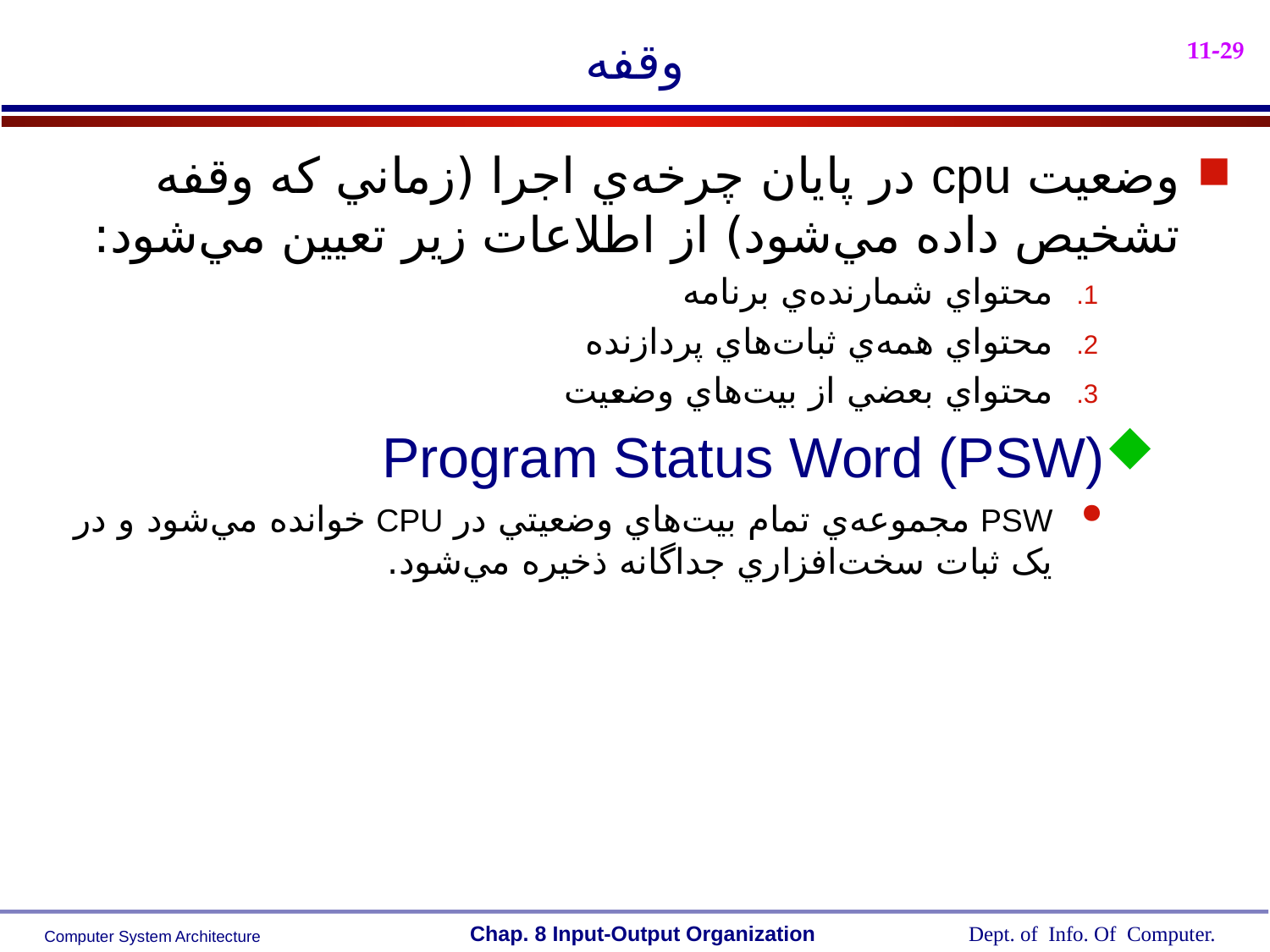

# وقفه
وضعيت cpu در پايان چرخه‌ي اجرا (زماني که وقفه تشخيص داده مي‌شود) از اطلاعات زير تعيين مي‌شود:
محتواي شمارنده‌ي برنامه
محتواي همه‌ي ثبات‌هاي پردازنده
محتواي بعضي از بيت‌هاي وضعيت
Program Status Word (PSW)
PSW مجموعه‌ي تمام بيت‌هاي وضعيتي در CPU خوانده مي‌شود و در يک ثبات سخت‌افزاري جداگانه ذخيره مي‌شود.